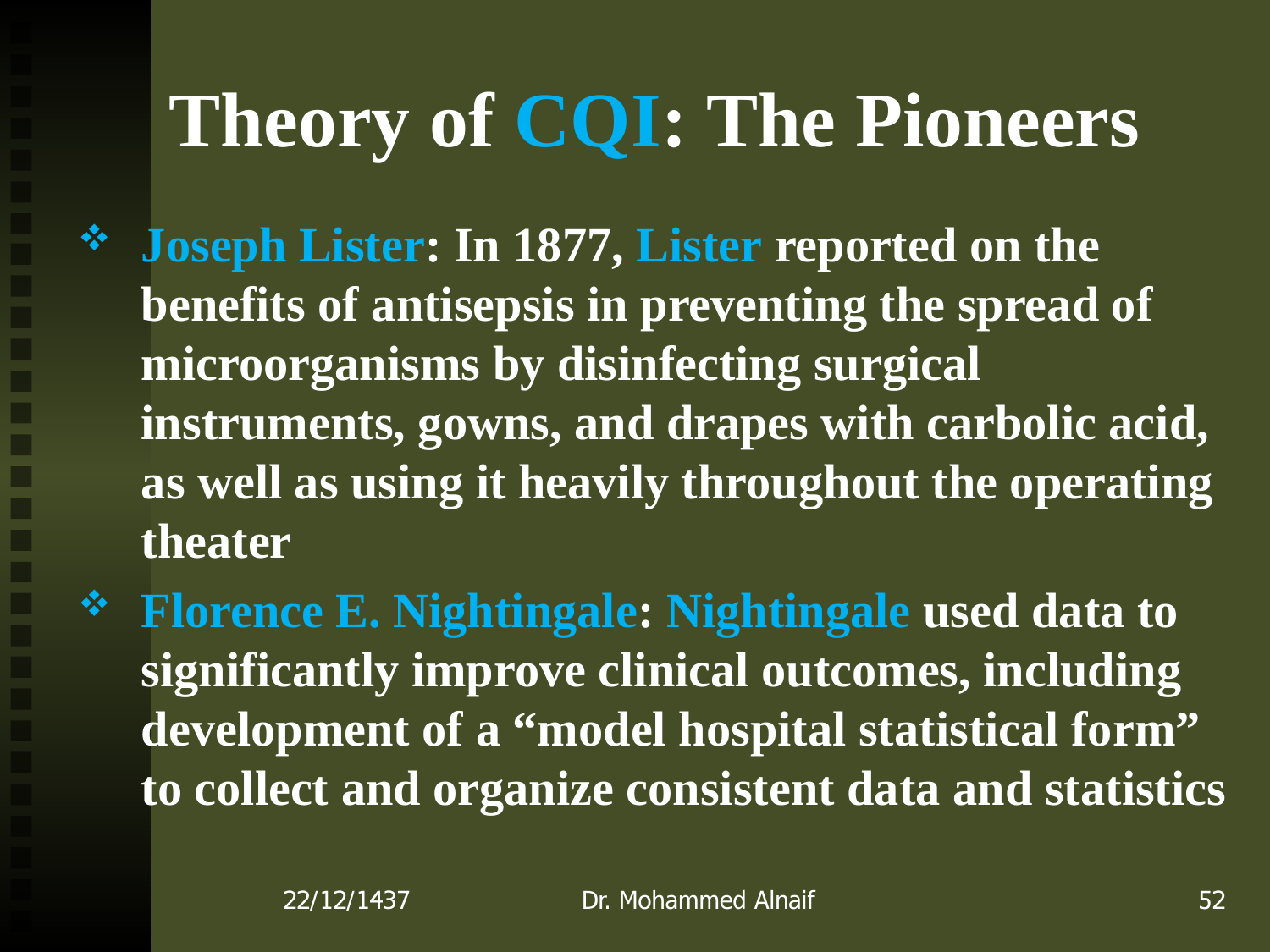

# Theory of CQI: The Pioneers
Joseph Lister: In 1877, Lister reported on the benefits of antisepsis in preventing the spread of microorganisms by disinfecting surgical instruments, gowns, and drapes with carbolic acid, as well as using it heavily throughout the operating theater
Florence E. Nightingale: Nightingale used data to significantly improve clinical outcomes, including development of a “model hospital statistical form” to collect and organize consistent data and statistics

22/12/1437
Dr. Mohammed Alnaif
52